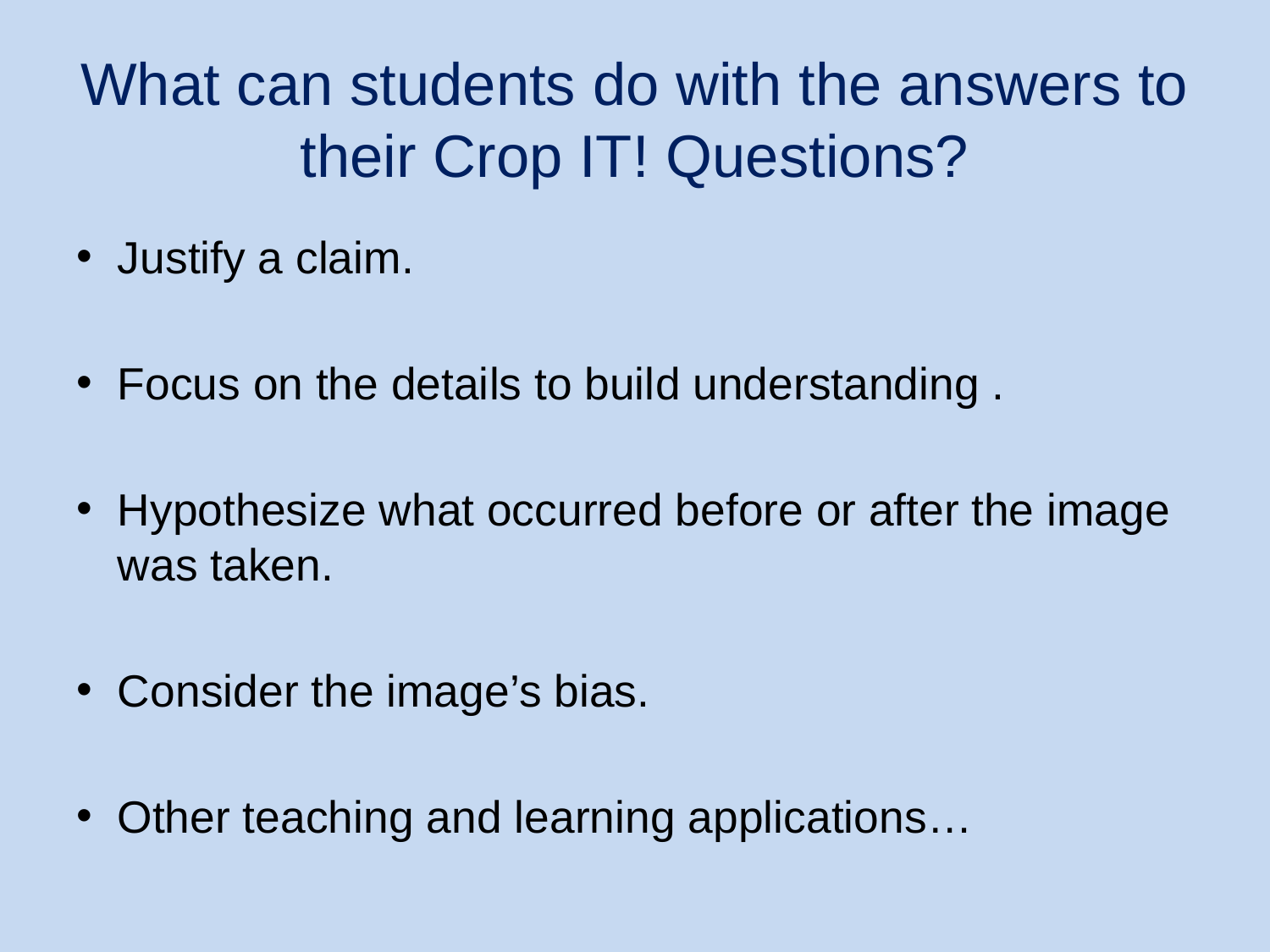

# What can students do with the answers to their Crop IT! Questions?
Justify a claim.

Focus on the details to build understanding .

Hypothesize what occurred before or after the image was taken.

Consider the image’s bias.

Other teaching and learning applications…